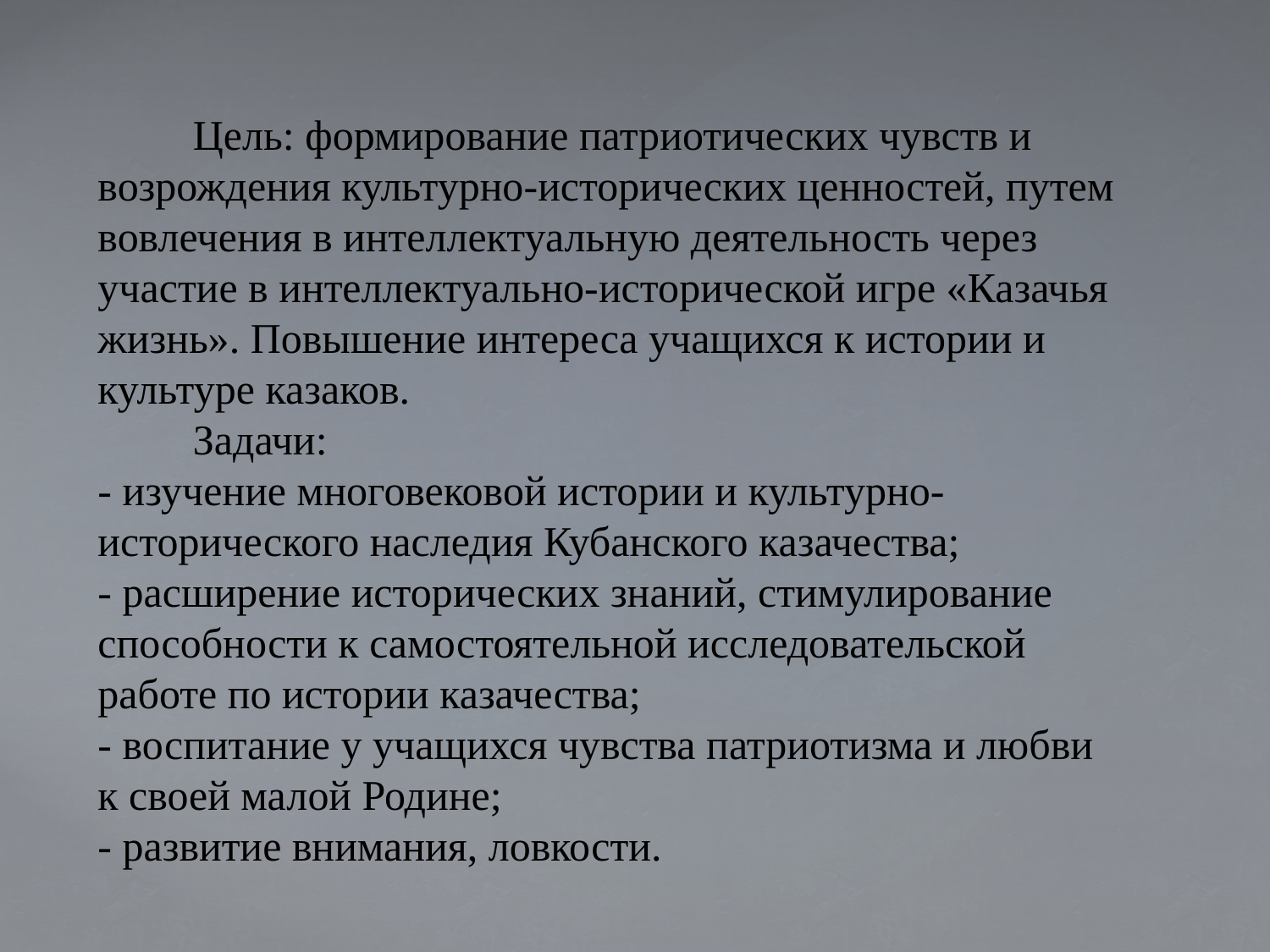

# Цель: формирование патриотических чувств и возрождения культурно-исторических ценностей, путем вовлечения в интеллектуальную деятельность через участие в интеллектуально-исторической игре «Казачья жизнь». Повышение интереса учащихся к истории и культуре казаков. Задачи: - изучение многовековой истории и культурно-исторического наследия Кубанского казачества; - расширение исторических знаний, стимулирование способности к самостоятельной исследовательской работе по истории казачества; - воспитание у учащихся чувства патриотизма и любви к своей малой Родине; - развитие внимания, ловкости.